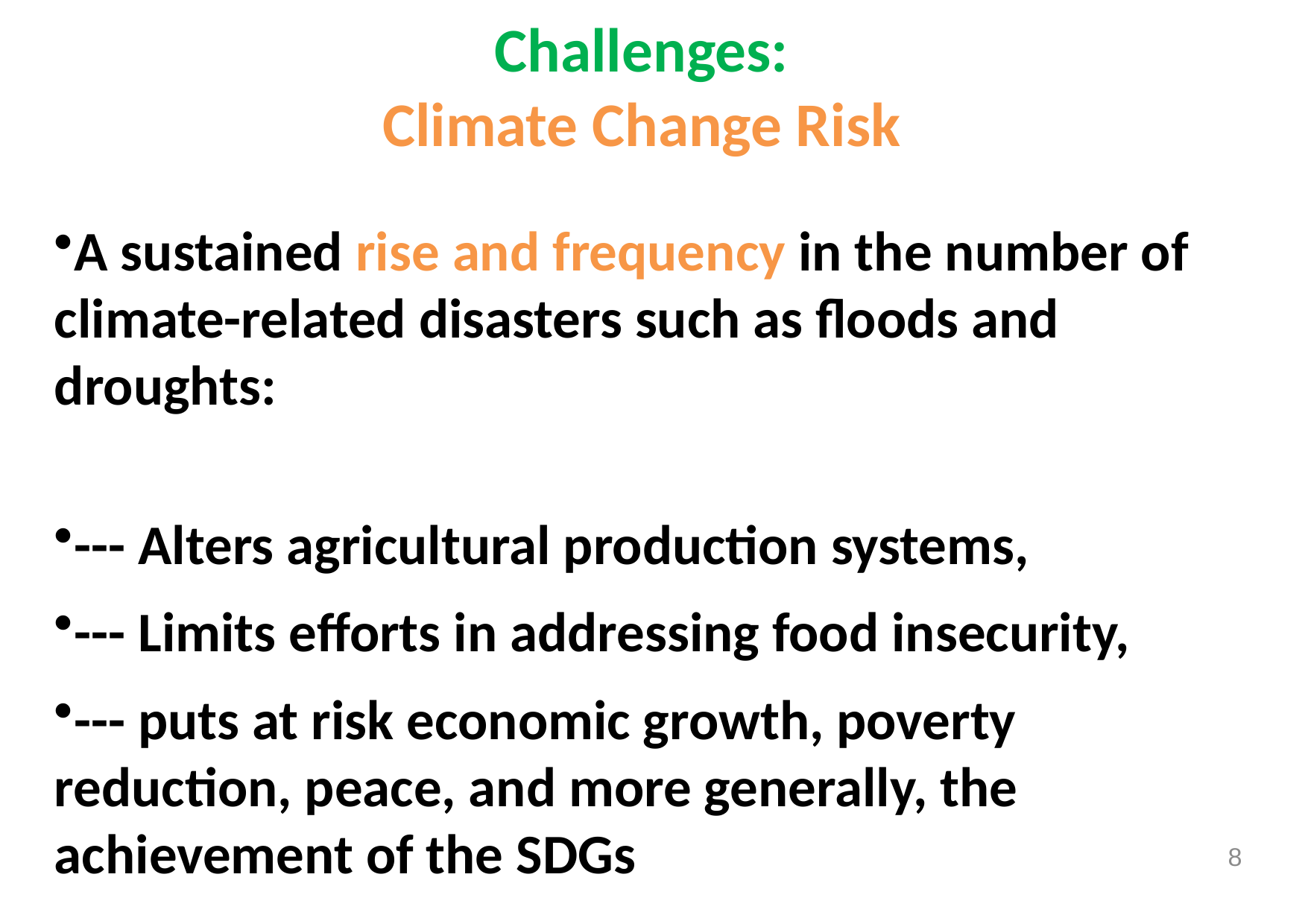

Challenges:
Climate Change Risk

A sustained rise and frequency in the number of climate-related disasters such as floods and droughts:

--- Alters agricultural production systems,
--- Limits efforts in addressing food insecurity,
--- puts at risk economic growth, poverty reduction, peace, and more generally, the achievement of the SDGs

8